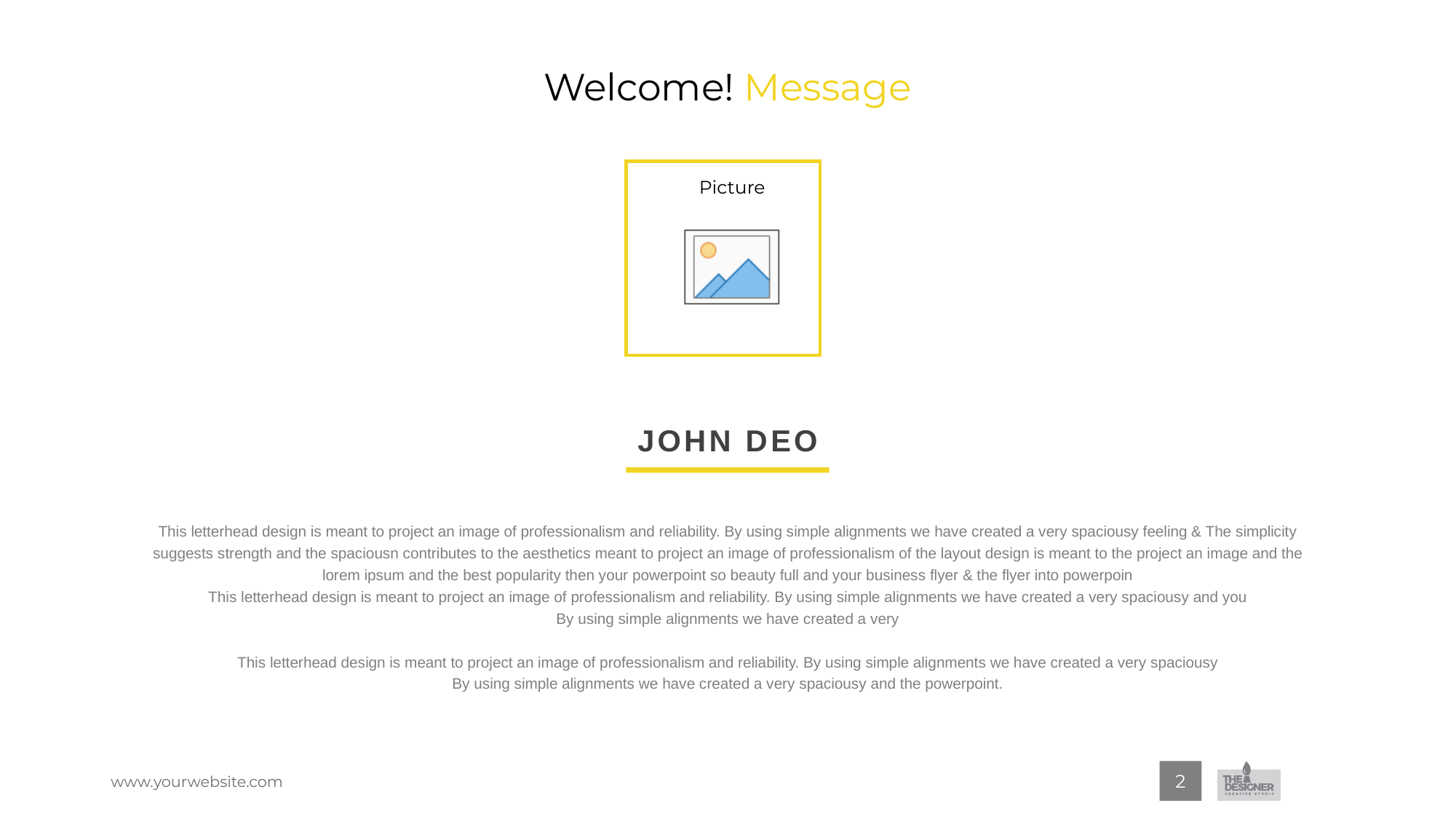

# Welcome! Message

JOHN DEO

This letterhead design is meant to project an image of professionalism and reliability. By using simple alignments we have created a very spaciousy feeling & The simplicity suggests strength and the spaciousn contributes to the aesthetics meant to project an image of professionalism of the layout design is meant to the project an image and the lorem ipsum and the best popularity then your powerpoint so beauty full and your business flyer & the flyer into powerpoin
This letterhead design is meant to project an image of professionalism and reliability. By using simple alignments we have created a very spaciousy and you
By using simple alignments we have created a very

This letterhead design is meant to project an image of professionalism and reliability. By using simple alignments we have created a very spaciousy
By using simple alignments we have created a very spaciousy and the powerpoint.
2
www.yourwebsite.com